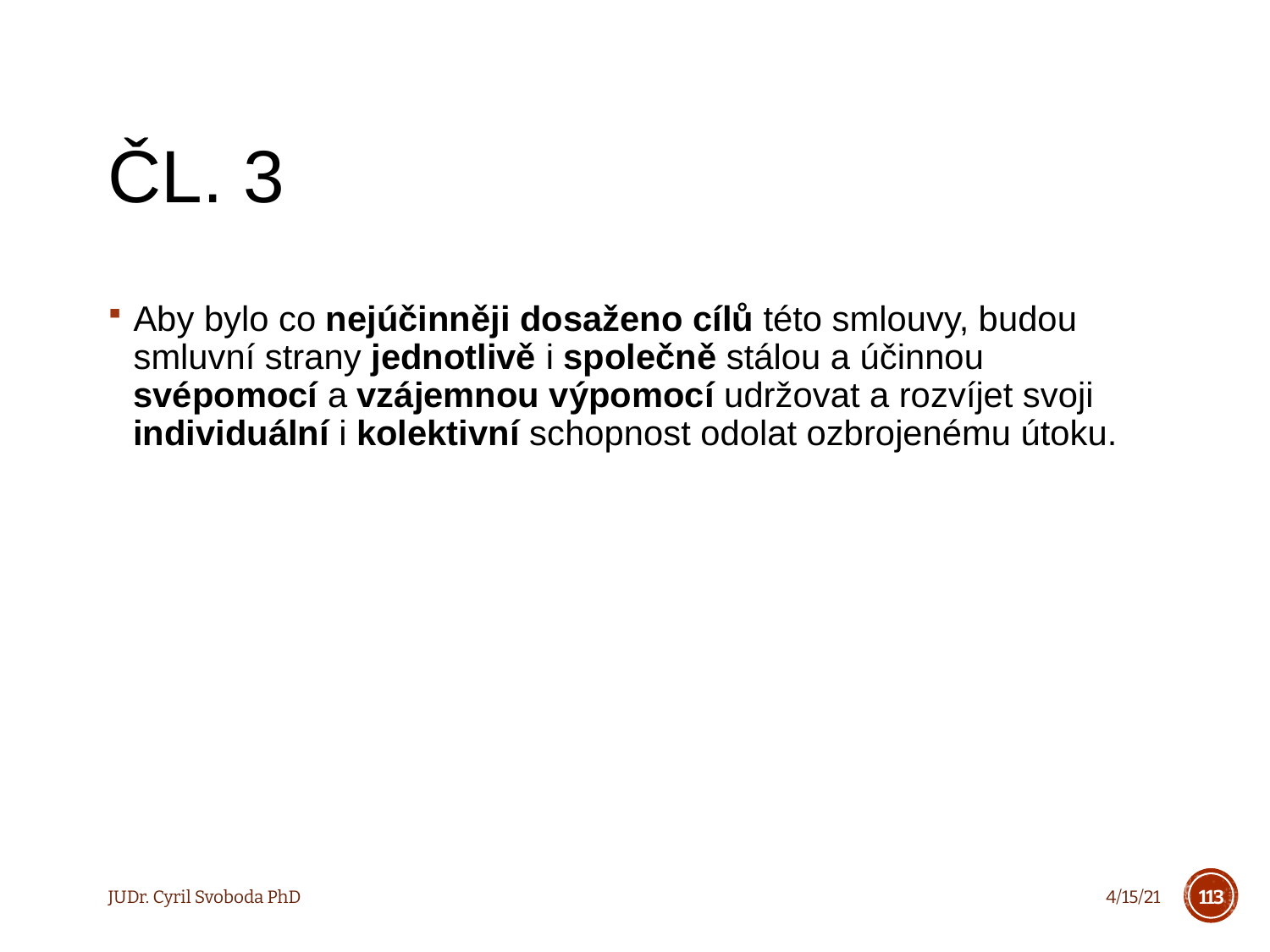

# Čl. 3
Aby bylo co nejúčinněji dosaženo cílů této smlouvy, budou smluvní strany jednotlivě i společně stálou a účinnou svépomocí a vzájemnou výpomocí udržovat a rozvíjet svoji individuální i kolektivní schopnost odolat ozbrojenému útoku.
JUDr. Cyril Svoboda PhD
4/15/21
113